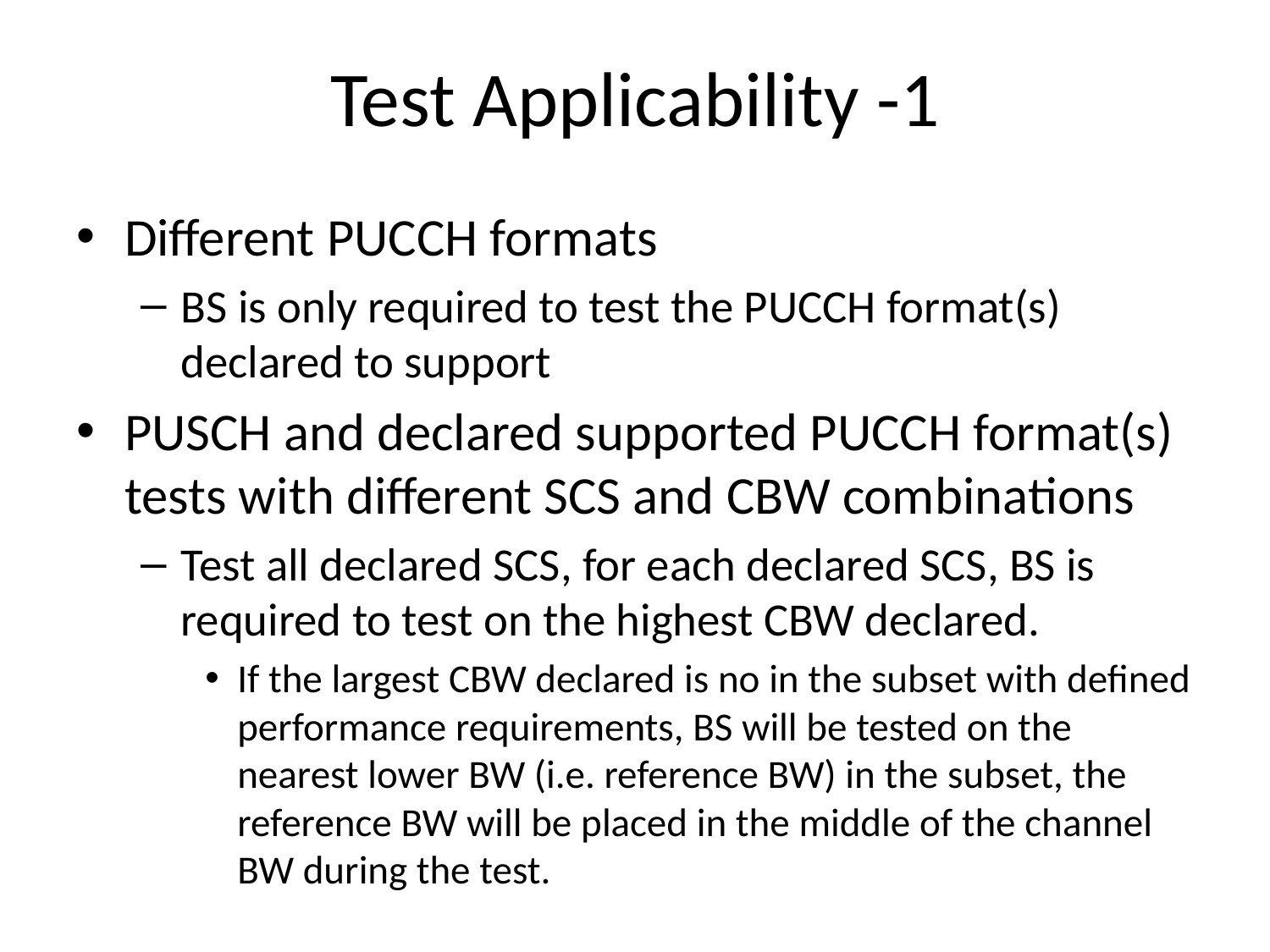

# Test Applicability -1
Different PUCCH formats
BS is only required to test the PUCCH format(s) declared to support
PUSCH and declared supported PUCCH format(s) tests with different SCS and CBW combinations
Test all declared SCS, for each declared SCS, BS is required to test on the highest CBW declared.
If the largest CBW declared is no in the subset with defined performance requirements, BS will be tested on the nearest lower BW (i.e. reference BW) in the subset, the reference BW will be placed in the middle of the channel BW during the test.